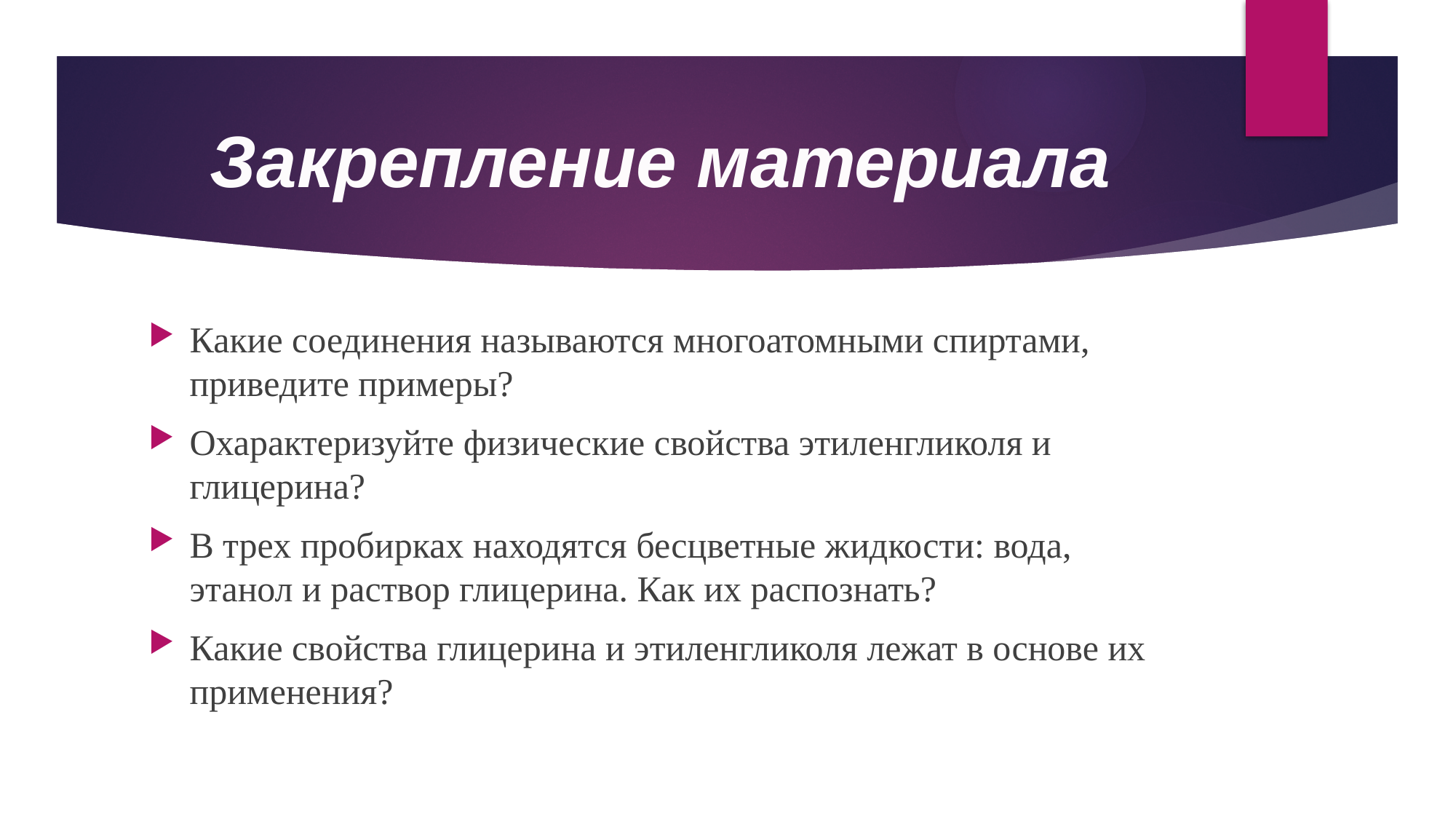

# Закрепление материала
Какие соединения называются многоатомными спиртами, приведите примеры?
Охарактеризуйте физические свойства этиленгликоля и глицерина?
В трех пробирках находятся бесцветные жидкости: вода, этанол и раствор глицерина. Как их распознать?
Какие свойства глицерина и этиленгликоля лежат в основе их применения?